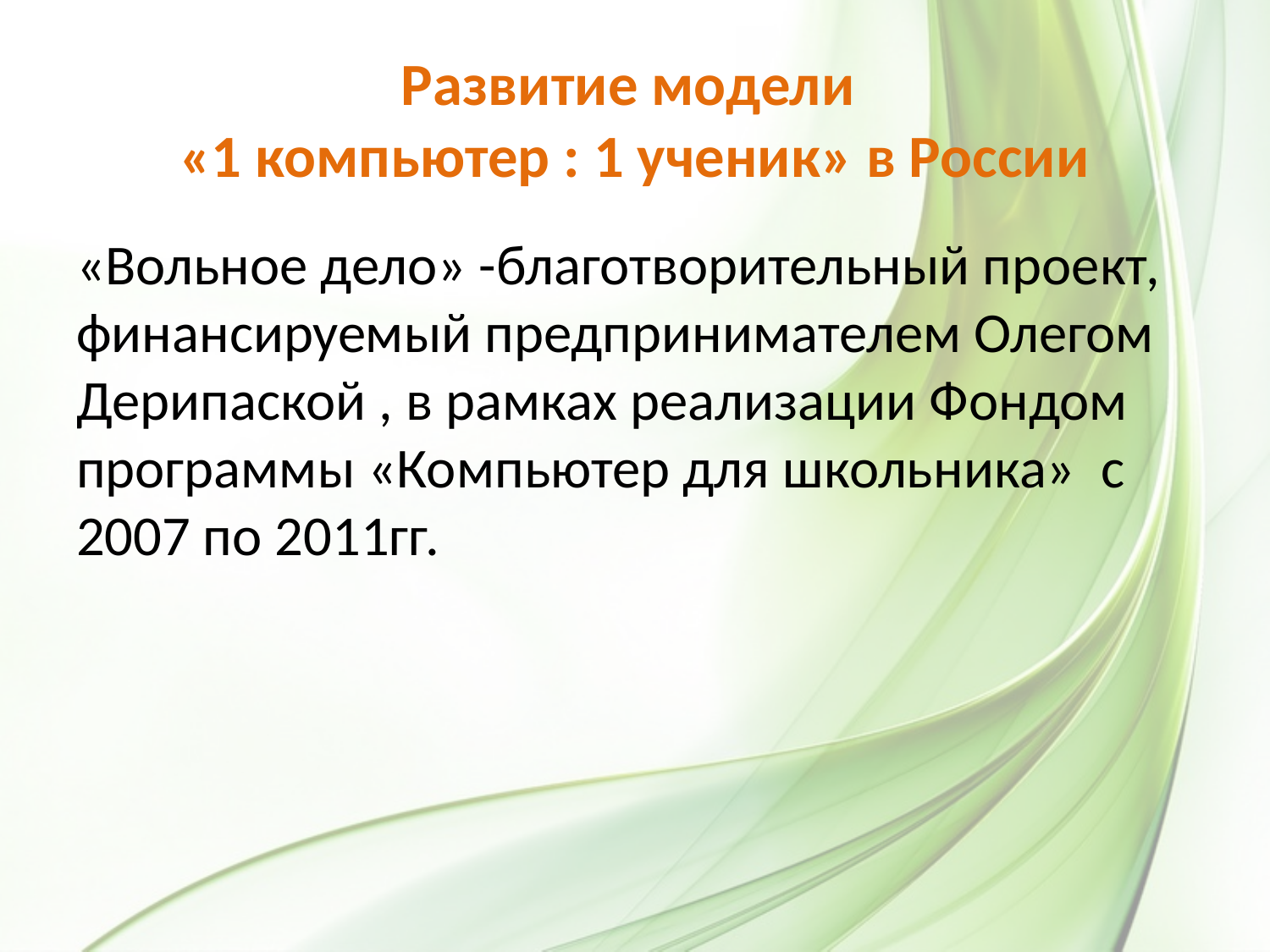

# Развитие модели «1 компьютер : 1 ученик» в России
«Вольное дело» -благотворительный проект, финансируемый предпринимателем Олегом Дерипаской , в рамках реализации Фондом программы «Компьютер для школьника»  с 2007 по 2011гг.